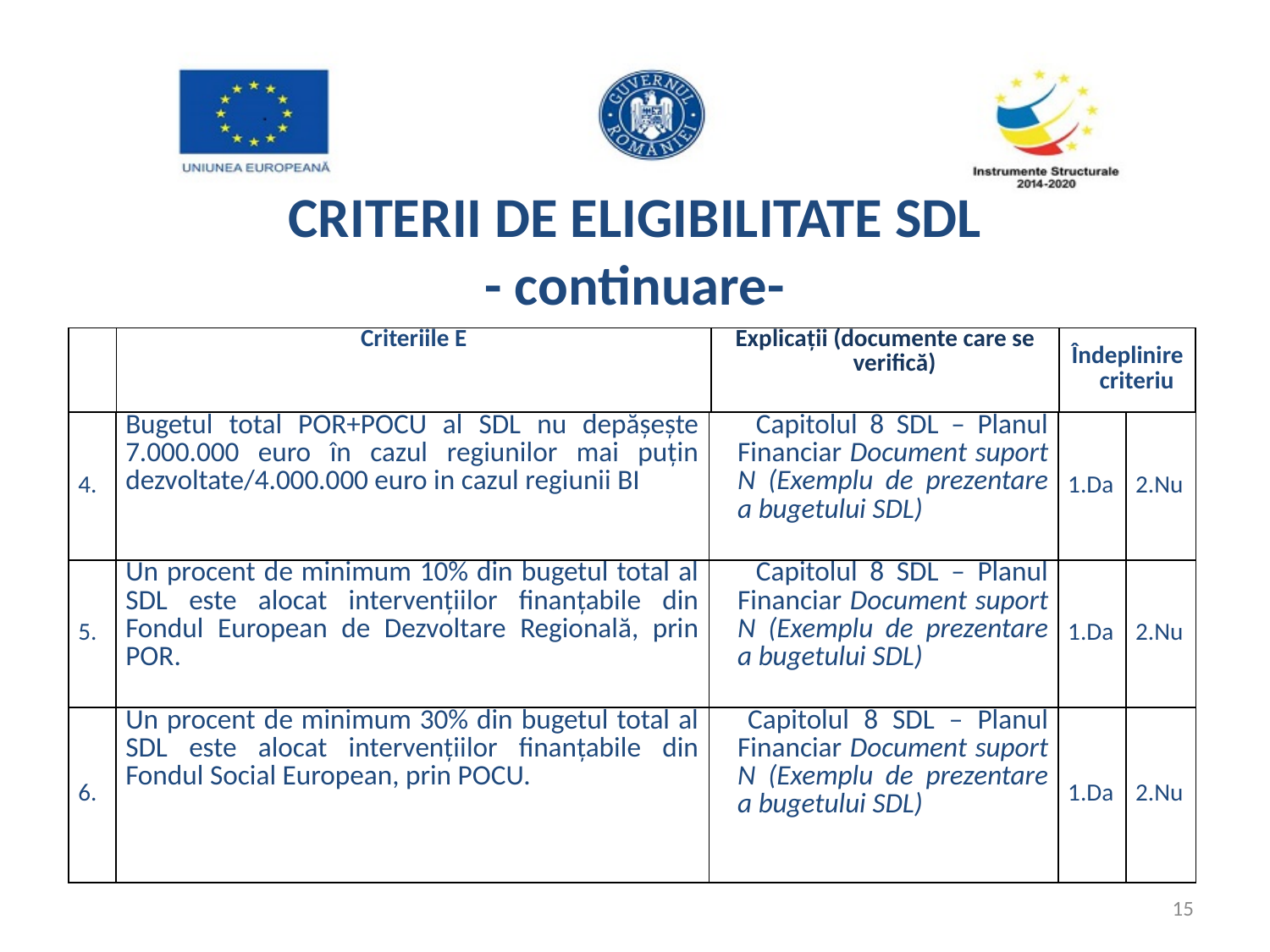

# CRITERII DE ELIGIBILITATE SDL - continuare-
|  | Criteriile E | Explicații (documente care se verifică) | Îndeplinire criteriu |
| --- | --- | --- | --- |

| 4. | Bugetul total POR+POCU al SDL nu depășește 7.000.000 euro în cazul regiunilor mai puțin dezvoltate/4.000.000 euro in cazul regiunii BI | Capitolul 8 SDL – Planul Financiar Document suport N (Exemplu de prezentare a bugetului SDL) | 1.Da | 2.Nu |
| --- | --- | --- | --- | --- |
| 5. | Un procent de minimum 10% din bugetul total al SDL este alocat intervențiilor finanțabile din Fondul European de Dezvoltare Regională, prin POR. | Capitolul 8 SDL – Planul Financiar Document suport N (Exemplu de prezentare a bugetului SDL) | 1.Da | 2.Nu |
| 6. | Un procent de minimum 30% din bugetul total al SDL este alocat intervențiilor finanțabile din Fondul Social European, prin POCU. | Capitolul 8 SDL – Planul Financiar Document suport N (Exemplu de prezentare a bugetului SDL) | 1.Da | 2.Nu |
15